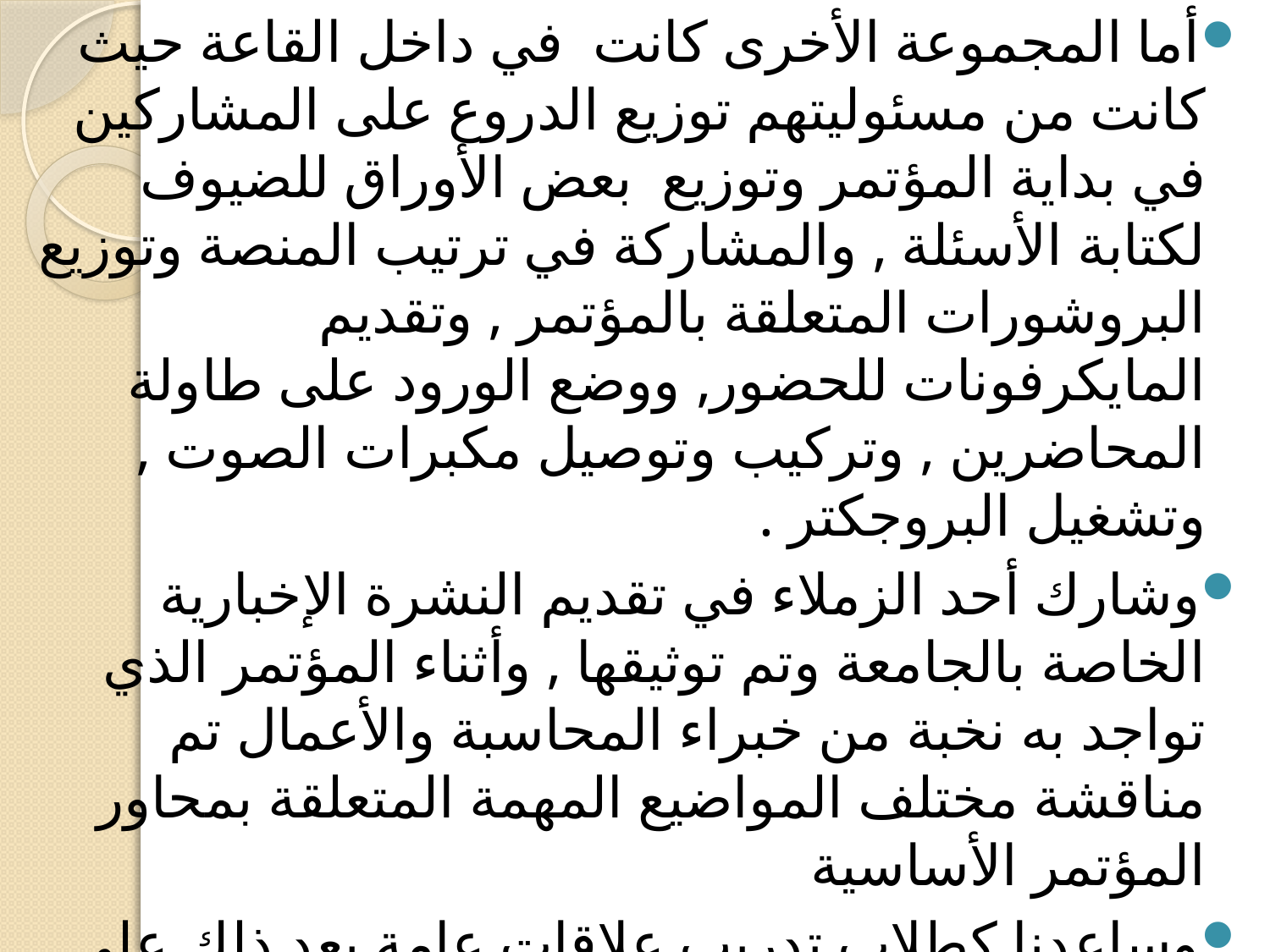

أما المجموعة الأخرى كانت  في داخل القاعة حيث كانت من مسئوليتهم توزيع الدروع على المشاركين في بداية المؤتمر وتوزيع  بعض الأوراق للضيوف لكتابة الأسئلة , والمشاركة في ترتيب المنصة وتوزيع البروشورات المتعلقة بالمؤتمر , وتقديم المايكرفونات للحضور, ووضع الورود على طاولة المحاضرين , وتركيب وتوصيل مكبرات الصوت , وتشغيل البروجكتر .
وشارك أحد الزملاء في تقديم النشرة الإخبارية الخاصة بالجامعة وتم توثيقها , وأثناء المؤتمر الذي تواجد به نخبة من خبراء المحاسبة والأعمال تم مناقشة مختلف المواضيع المهمة المتعلقة بمحاور المؤتمر الأساسية
وساعدنا كطلاب تدريب علاقات عامة بعد ذلك على تنظيم الخروج من القاعة للذهاب إلى بوفية الغداء .